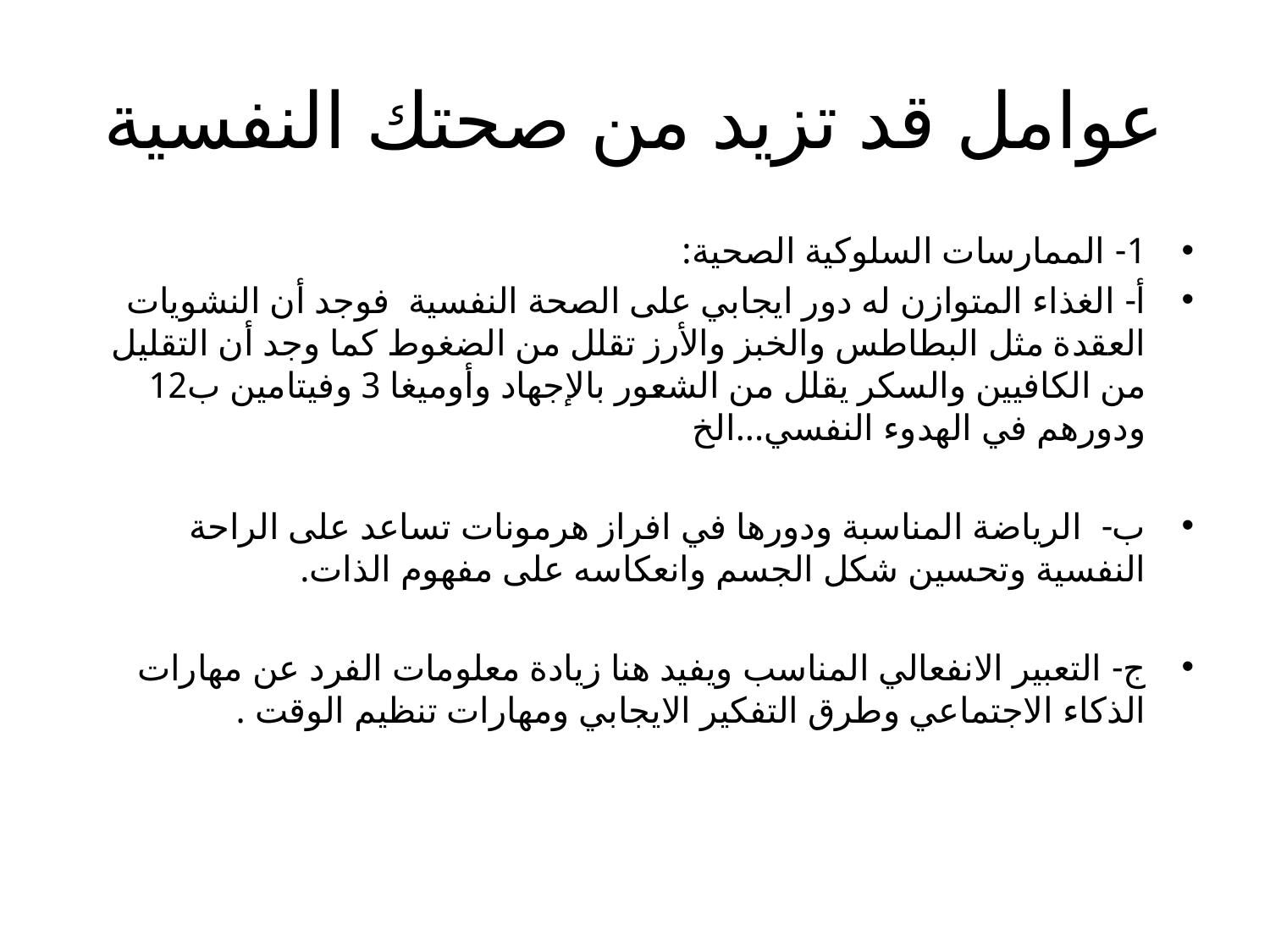

# عوامل قد تزيد من صحتك النفسية
1- الممارسات السلوكية الصحية:
أ- الغذاء المتوازن له دور ايجابي على الصحة النفسية  فوجد أن النشويات العقدة مثل البطاطس والخبز والأرز تقلل من الضغوط كما وجد أن التقليل من الكافيين والسكر يقلل من الشعور بالإجهاد وأوميغا 3 وفيتامين ب12 ودورهم في الهدوء النفسي...الخ

ب-  الرياضة المناسبة ودورها في افراز هرمونات تساعد على الراحة النفسية وتحسين شكل الجسم وانعكاسه على مفهوم الذات.

ج- التعبير الانفعالي المناسب ويفيد هنا زيادة معلومات الفرد عن مهارات الذكاء الاجتماعي وطرق التفكير الايجابي ومهارات تنظيم الوقت .